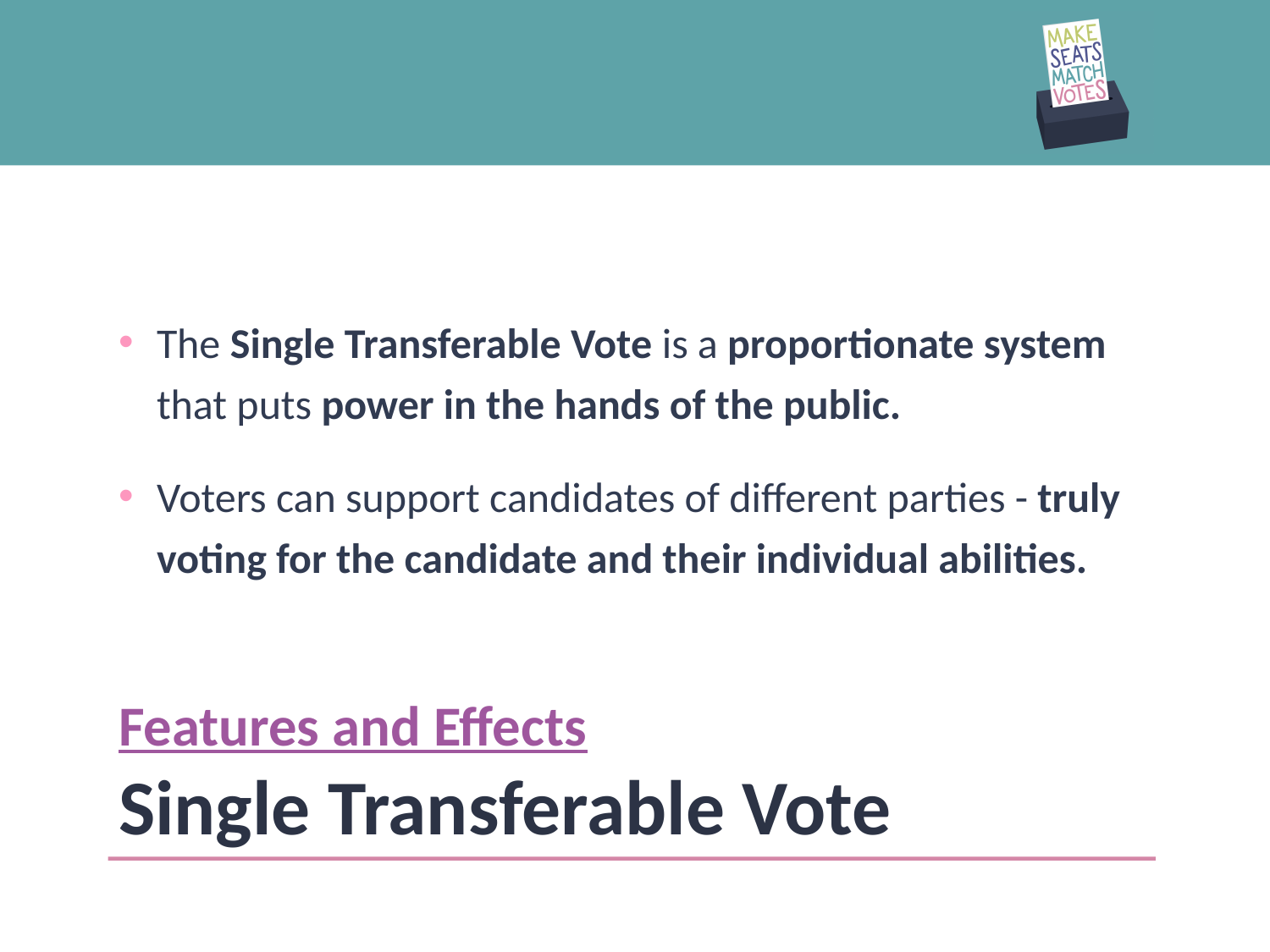

The Single Transferable Vote is a proportionate system that puts power in the hands of the public.

Voters can support candidates of different parties - truly voting for the candidate and their individual abilities.
# Features and Effects Single Transferable Vote